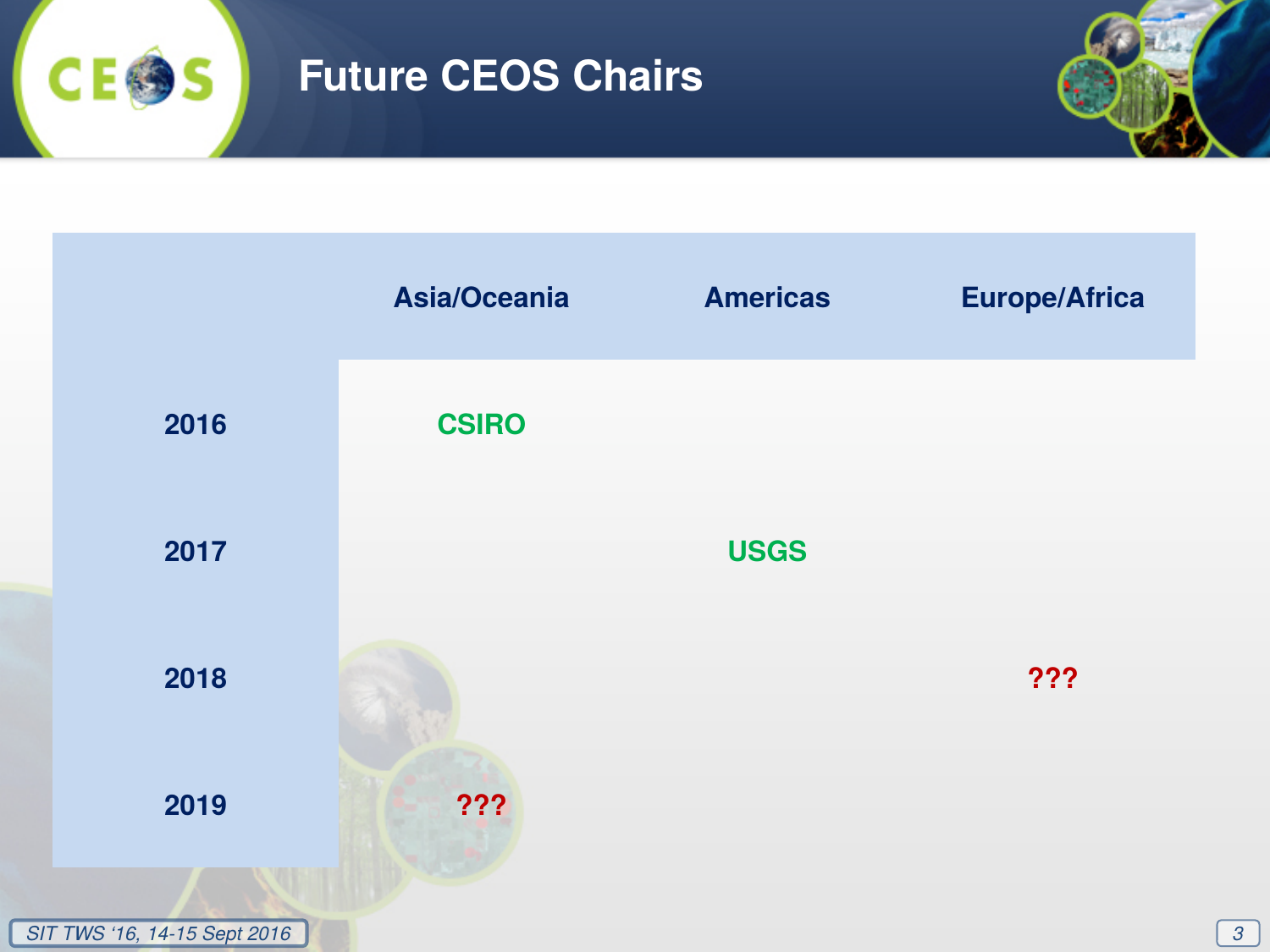

Future CEOS Chairs
|  | Asia/Oceania | Americas | Europe/Africa |
| --- | --- | --- | --- |
| 2016 | CSIRO |  |  |
| 2017 |  | USGS |  |
| 2018 |  |  | ??? |
| 2019 | ??? |  |  |
3